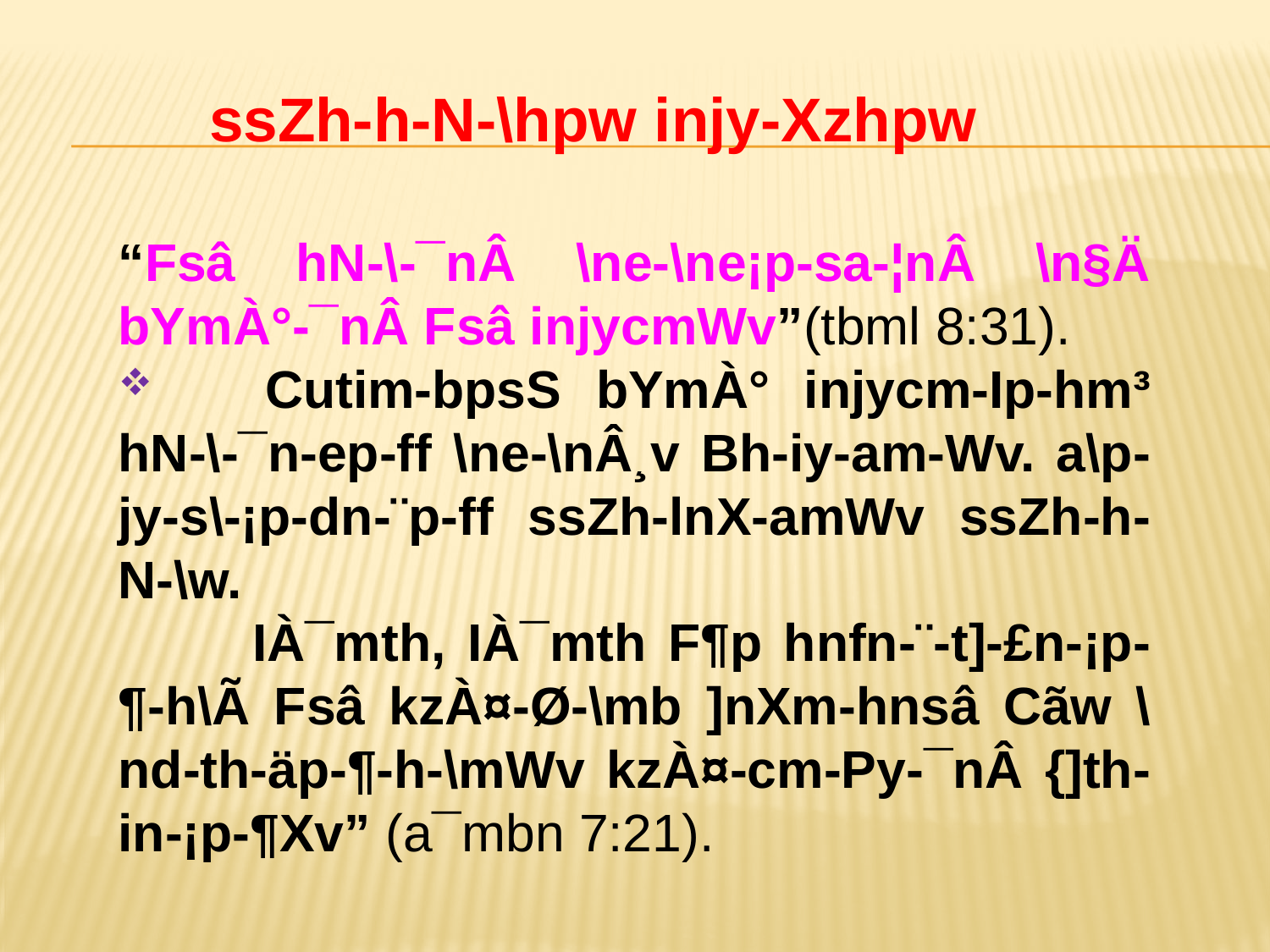

ssZh-h-N-\hpw injy-Xzhpw
“Fsâ hN-\-¯nÂ \ne-\ne¡p-sa-¦nÂ \n§Ä bYmÀ°-¯nÂ Fsâ injycmWv”(tbml 8:31).
 	Cutim-bpsS bYmÀ° injycm-Ip-hm³ hN-\-¯n-ep-ff \ne-\nÂ¸v Bh-iy-am-Wv. a\p-jy-s\-¡p-dn-¨p-ff ssZh-lnX-amWv ssZh-h-N-\w.
 	IÀ¯mth, IÀ¯mth F¶p hnfn-¨-t]-£n-¡p-¶-h\Ã Fsâ kzÀ¤-Ø-\mb ]nXm-hnsâ Cãw \nd-th-äp-¶-h-\mWv kzÀ¤-cm-Py-¯nÂ {]th-in-¡p-¶Xv” (a¯mbn 7:21).